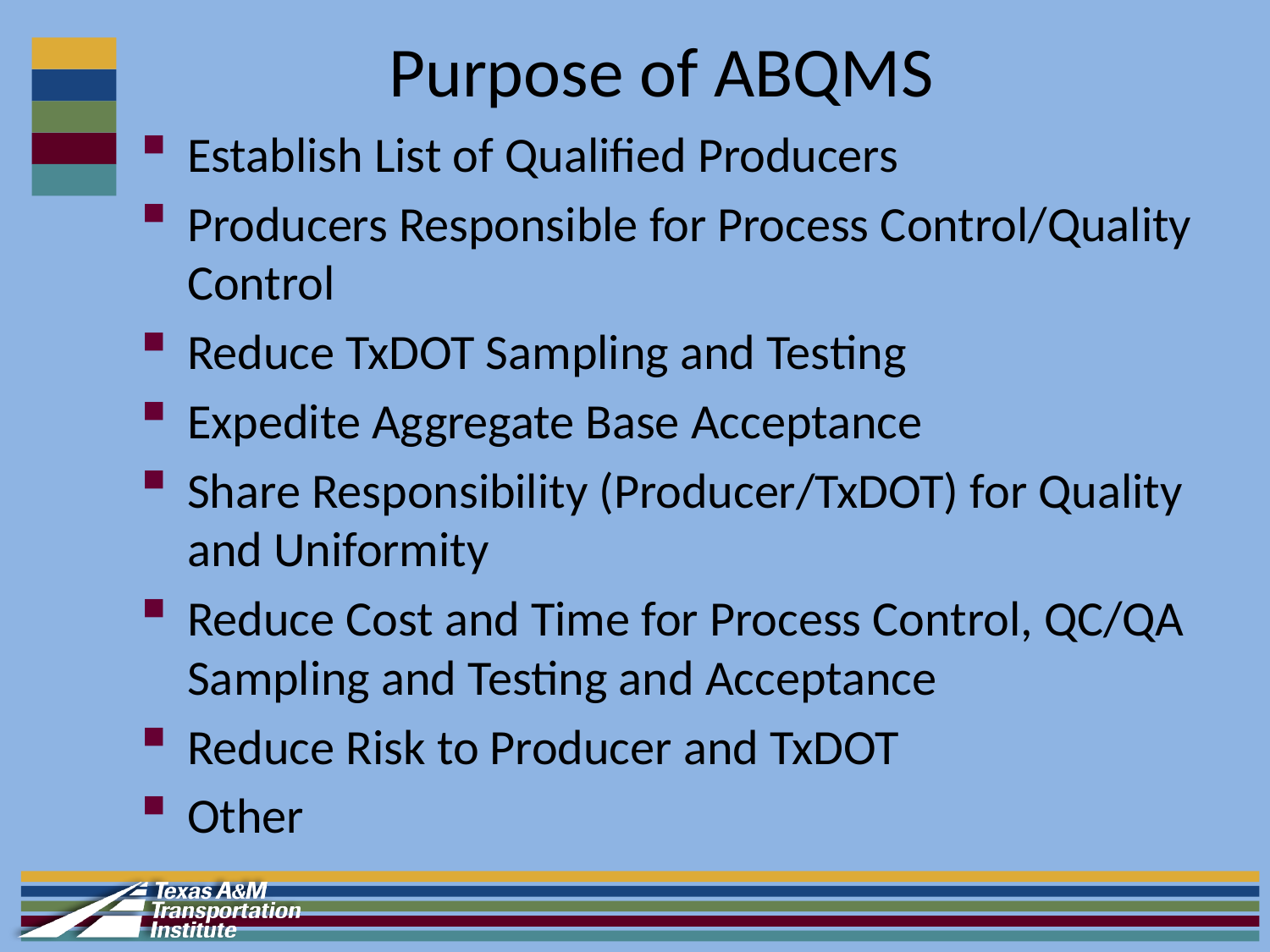

# Purpose of ABQMS
Establish List of Qualified Producers
Producers Responsible for Process Control/Quality Control
Reduce TxDOT Sampling and Testing
Expedite Aggregate Base Acceptance
Share Responsibility (Producer/TxDOT) for Quality and Uniformity
Reduce Cost and Time for Process Control, QC/QA Sampling and Testing and Acceptance
Reduce Risk to Producer and TxDOT
Other